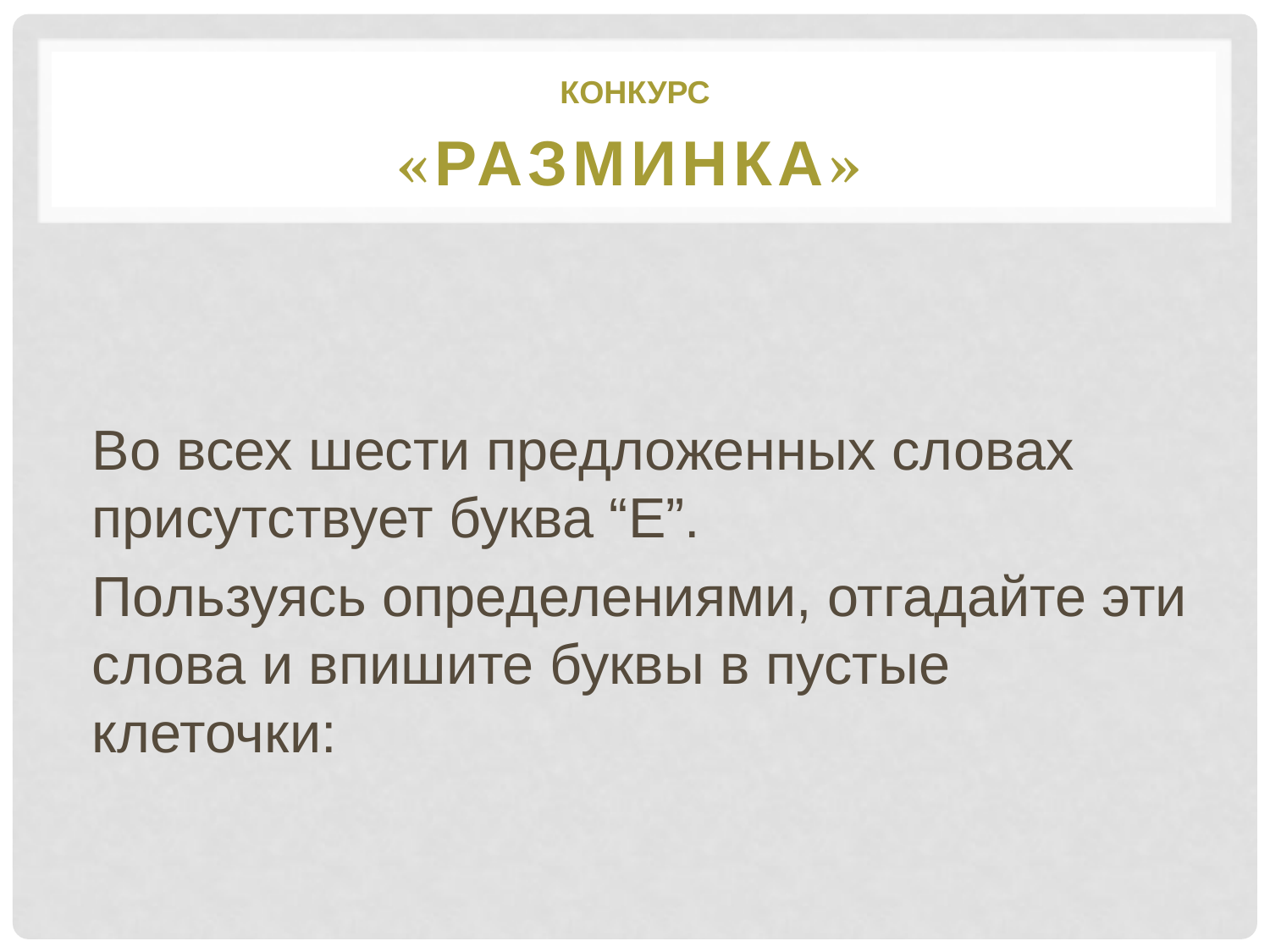

конкурс
«РАЗМИНКА»

Во всех шести предложенных словах присутствует буква “Е”.
Пользуясь определениями, отгадайте эти слова и впишите буквы в пустые клеточки: